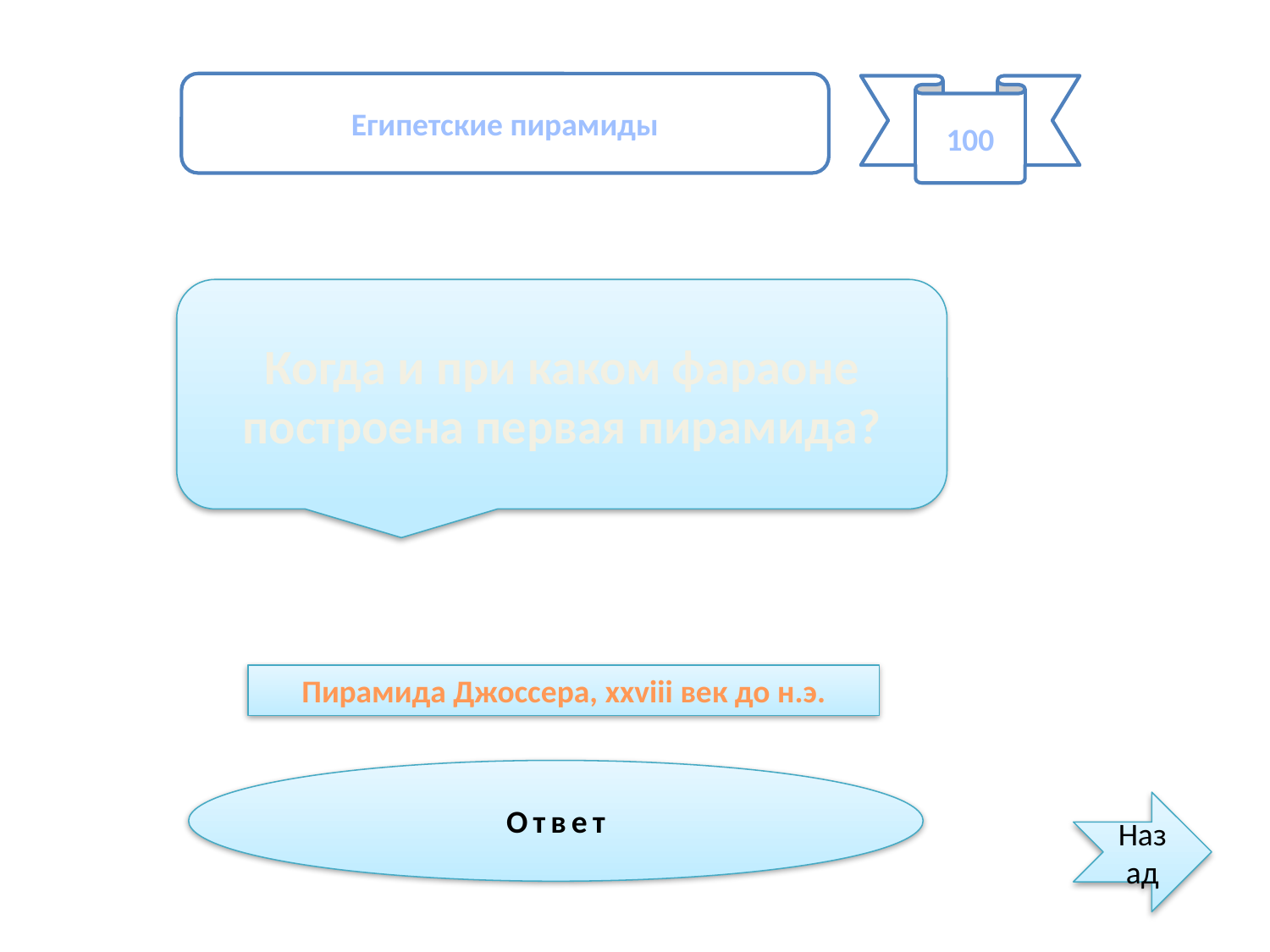

Египетские пирамиды
100
Когда и при каком фараоне построена первая пирамида?
Пирамида Джоссера, xxviii век до н.э.
Ответ
Назад